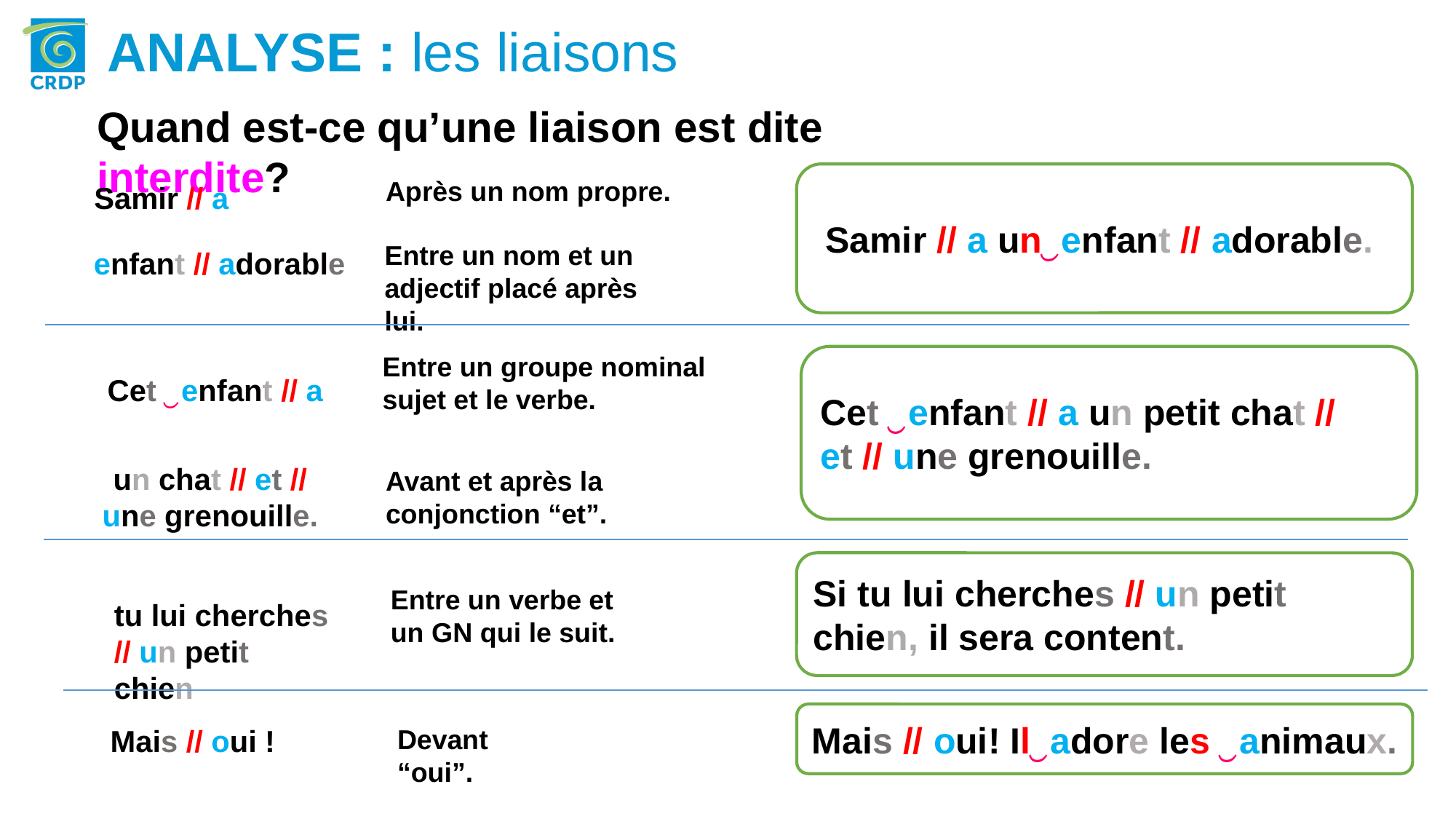

ANALYSE : les liaisons
Quand est-ce qu’une liaison est dite interdite?
Samir // a un‿enfant // adorable.
Après un nom propre.
Samir // a
Entre un nom et un adjectif placé après lui.
enfant // adorable
Entre un groupe nominal sujet et le verbe.
Cet ‿enfant // a un petit chat // et // une grenouille.
Cet ‿enfant // a
un chat // et // une grenouille.
Avant et après la conjonction “et”.
Si tu lui cherches // un petit chien, il sera content.
Entre un verbe et un GN qui le suit.
tu lui cherches // un petit chien
Mais // oui! Il‿adore les ‿animaux.
Mais // oui !
Devant “oui”.